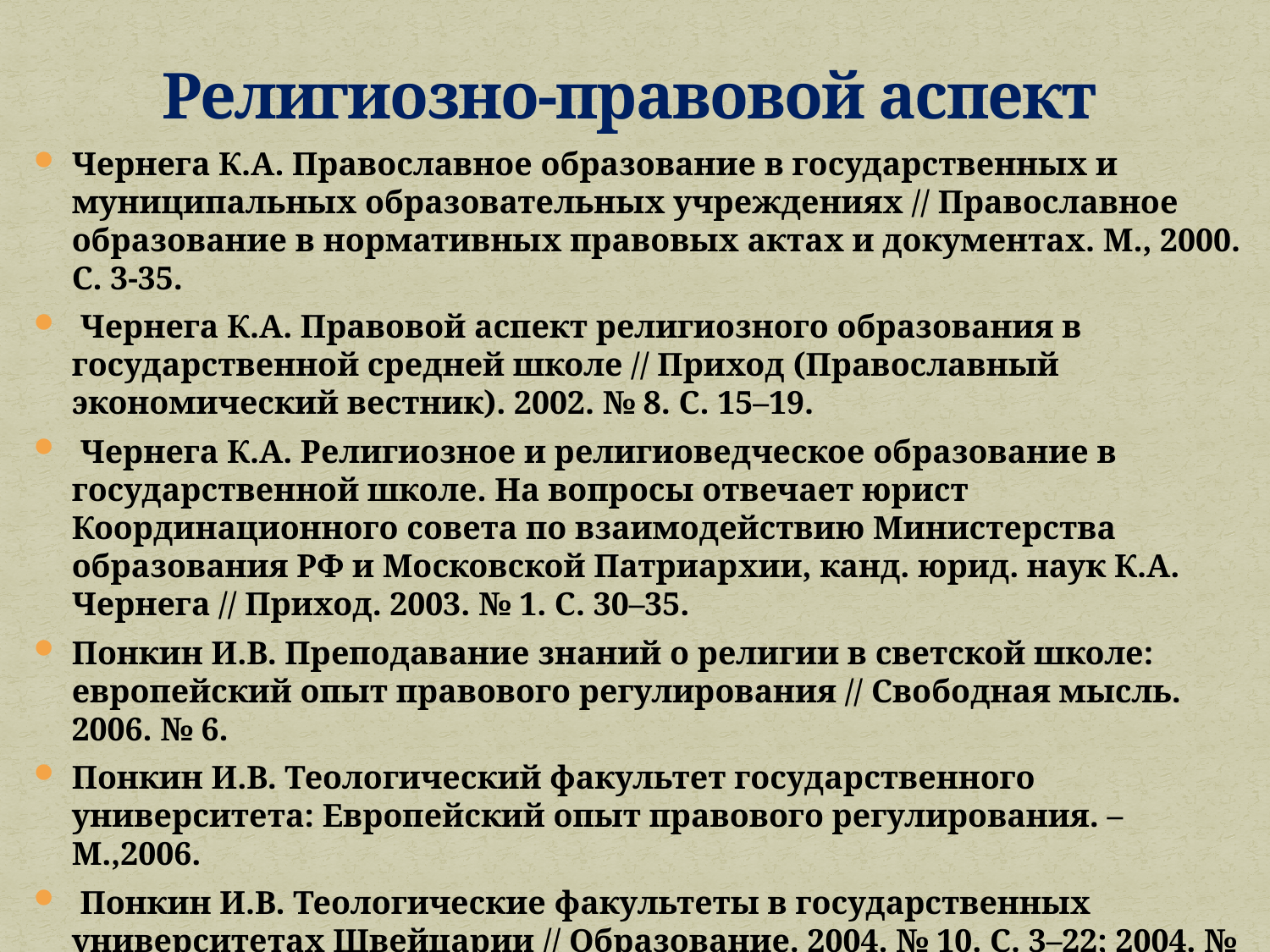

# Религиозно-правовой аспект
Чернега К.А. Православное образование в государственных и муниципальных образовательных учреждениях // Православное образование в нормативных правовых актах и документах. М., 2000. С. 3-35.
 Чернега К.А. Правовой аспект религиозного образования в государственной средней школе // Приход (Православный экономический вестник). 2002. № 8. С. 15–19.
 Чернега К.А. Религиозное и религиоведческое образование в государственной школе. На вопросы отвечает юрист Координационного совета по взаимодействию Министерства образования РФ и Московской Патриархии, канд. юрид. наук К.А. Чернега // Приход. 2003. № 1. С. 30–35.
Понкин И.В. Преподавание знаний о религии в светской школе: европейский опыт правового регулирования // Свободная мысль. 2006. № 6.
Понкин И.В. Теологический факультет государственного университета: Европейский опыт правового регулирования. – М.,2006.
 Понкин И.В. Теологические факультеты в государственных университетах Швейцарии // Образование. 2004. № 10. С. 3–22; 2004. № 11. С. 3–29.
. Понкин И.В. Светскость государства и образования во Франции: взгляд на 2002–2003 гг. 2004. С.3-148